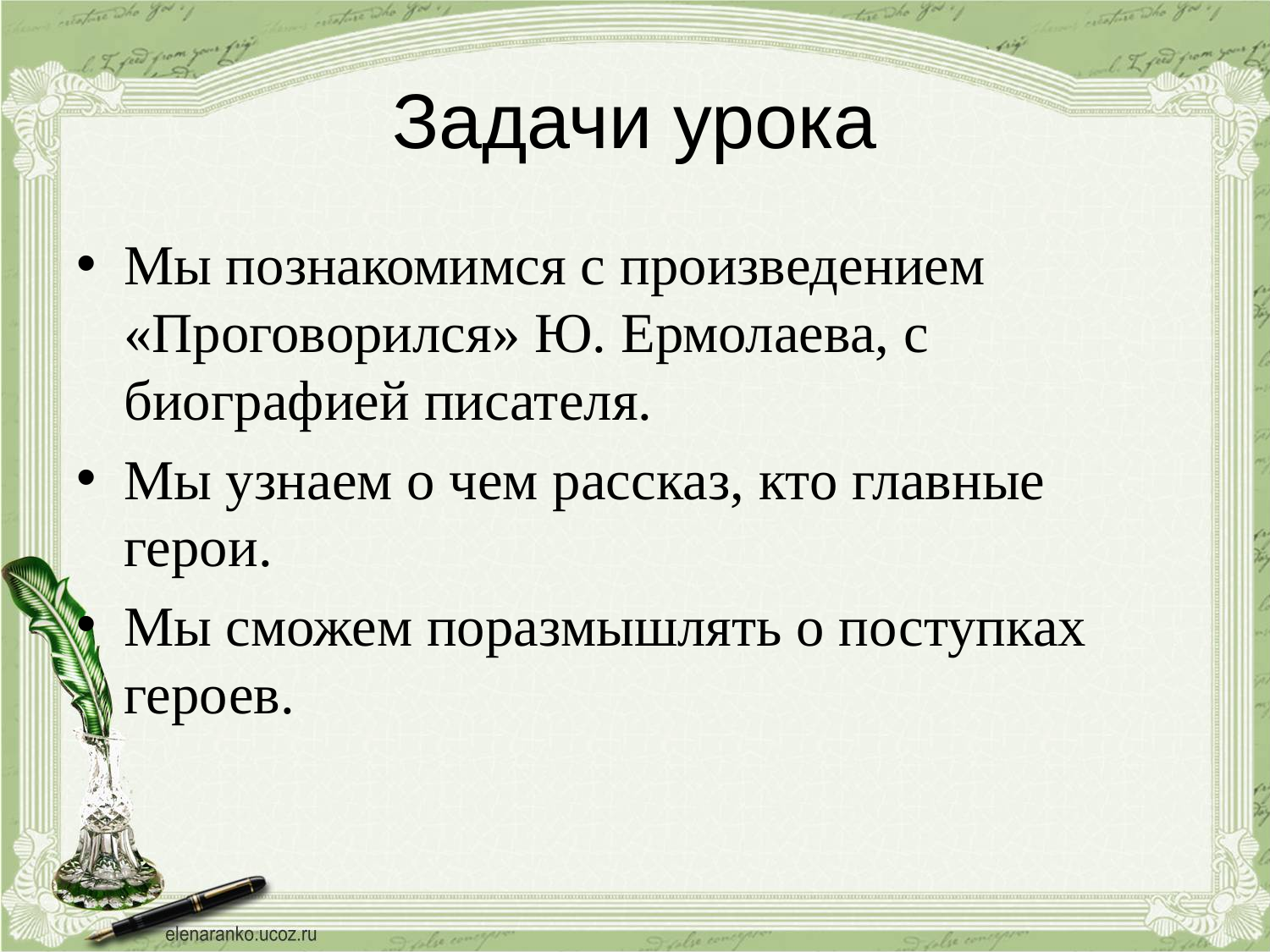

# Задачи урока
Мы познакомимся с произведением «Проговорился» Ю. Ермолаева, с биографией писателя.
Мы узнаем о чем рассказ, кто главные герои.
Мы сможем поразмышлять о поступках героев.